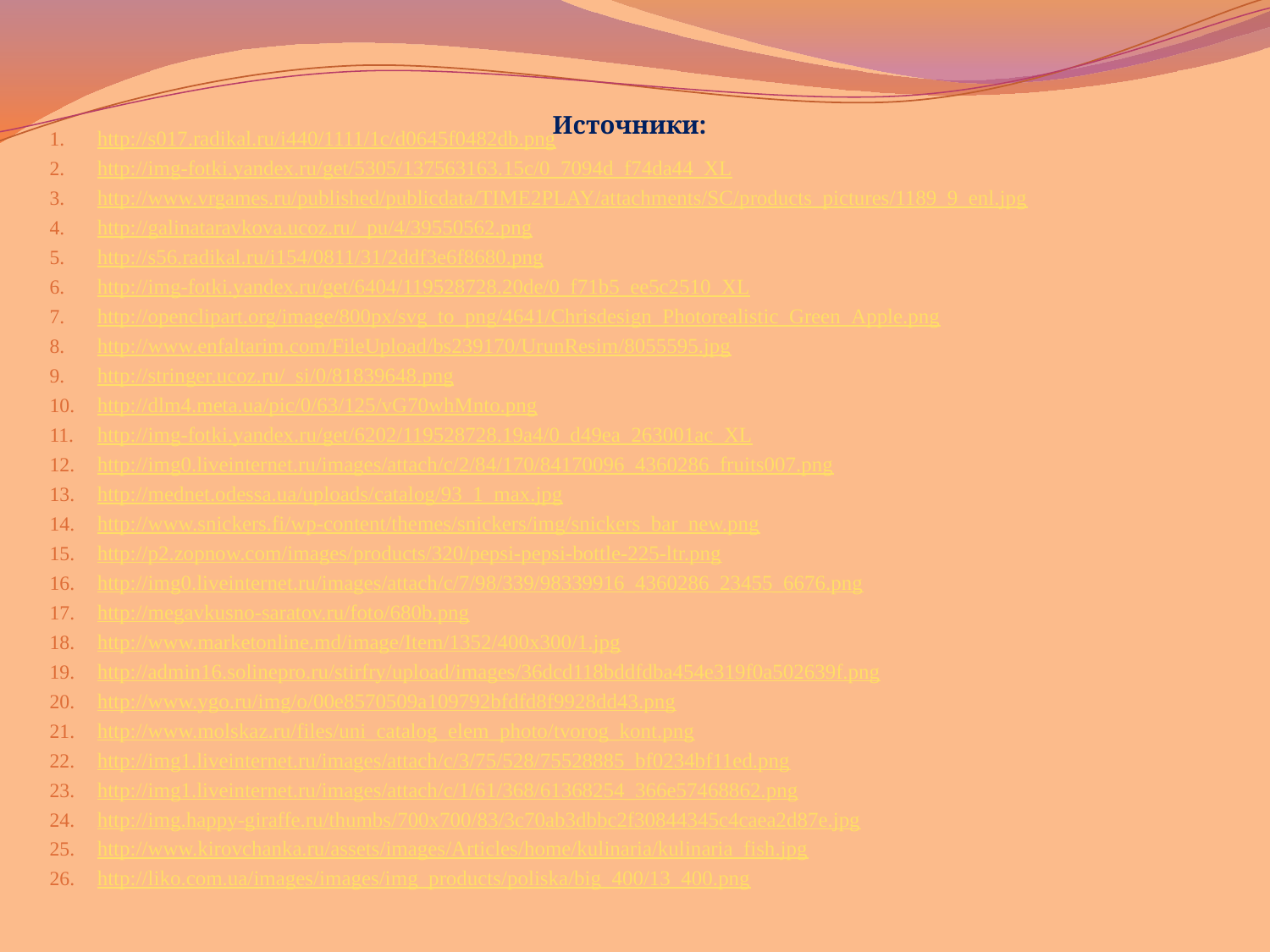

Источники:

http://s017.radikal.ru/i440/1111/1c/d0645f0482db.png
http://img-fotki.yandex.ru/get/5305/137563163.15c/0_7094d_f74da44_XL
http://www.vrgames.ru/published/publicdata/TIME2PLAY/attachments/SC/products_pictures/1189_9_enl.jpg
http://galinataravkova.ucoz.ru/_pu/4/39550562.png
http://s56.radikal.ru/i154/0811/31/2ddf3e6f8680.png
http://img-fotki.yandex.ru/get/6404/119528728.20de/0_f71b5_ee5c2510_XL
http://openclipart.org/image/800px/svg_to_png/4641/Chrisdesign_Photorealistic_Green_Apple.png
http://www.enfaltarim.com/FileUpload/bs239170/UrunResim/8055595.jpg
http://stringer.ucoz.ru/_si/0/81839648.png
http://dlm4.meta.ua/pic/0/63/125/vG70whMnto.png
http://img-fotki.yandex.ru/get/6202/119528728.19a4/0_d49ea_263001ac_XL
http://img0.liveinternet.ru/images/attach/c/2/84/170/84170096_4360286_fruits007.png
http://mednet.odessa.ua/uploads/catalog/93_1_max.jpg
http://www.snickers.fi/wp-content/themes/snickers/img/snickers_bar_new.png
http://p2.zopnow.com/images/products/320/pepsi-pepsi-bottle-225-ltr.png
http://img0.liveinternet.ru/images/attach/c/7/98/339/98339916_4360286_23455_6676.png
http://megavkusno-saratov.ru/foto/680b.png
http://www.marketonline.md/image/Item/1352/400x300/1.jpg
http://admin16.solinepro.ru/stirfry/upload/images/36dcd118bddfdba454e319f0a502639f.png
http://www.ygo.ru/img/o/00e8570509a109792bfdfd8f9928dd43.png
http://www.molskaz.ru/files/uni_catalog_elem_photo/tvorog_kont.png
http://img1.liveinternet.ru/images/attach/c/3/75/528/75528885_bf0234bf11ed.png
http://img1.liveinternet.ru/images/attach/c/1/61/368/61368254_366e57468862.png
http://img.happy-giraffe.ru/thumbs/700x700/83/3c70ab3dbbc2f30844345c4caea2d87e.jpg
http://www.kirovchanka.ru/assets/images/Articles/home/kulinaria/kulinaria_fish.jpg
http://liko.com.ua/images/images/img_products/poliska/big_400/13_400.png